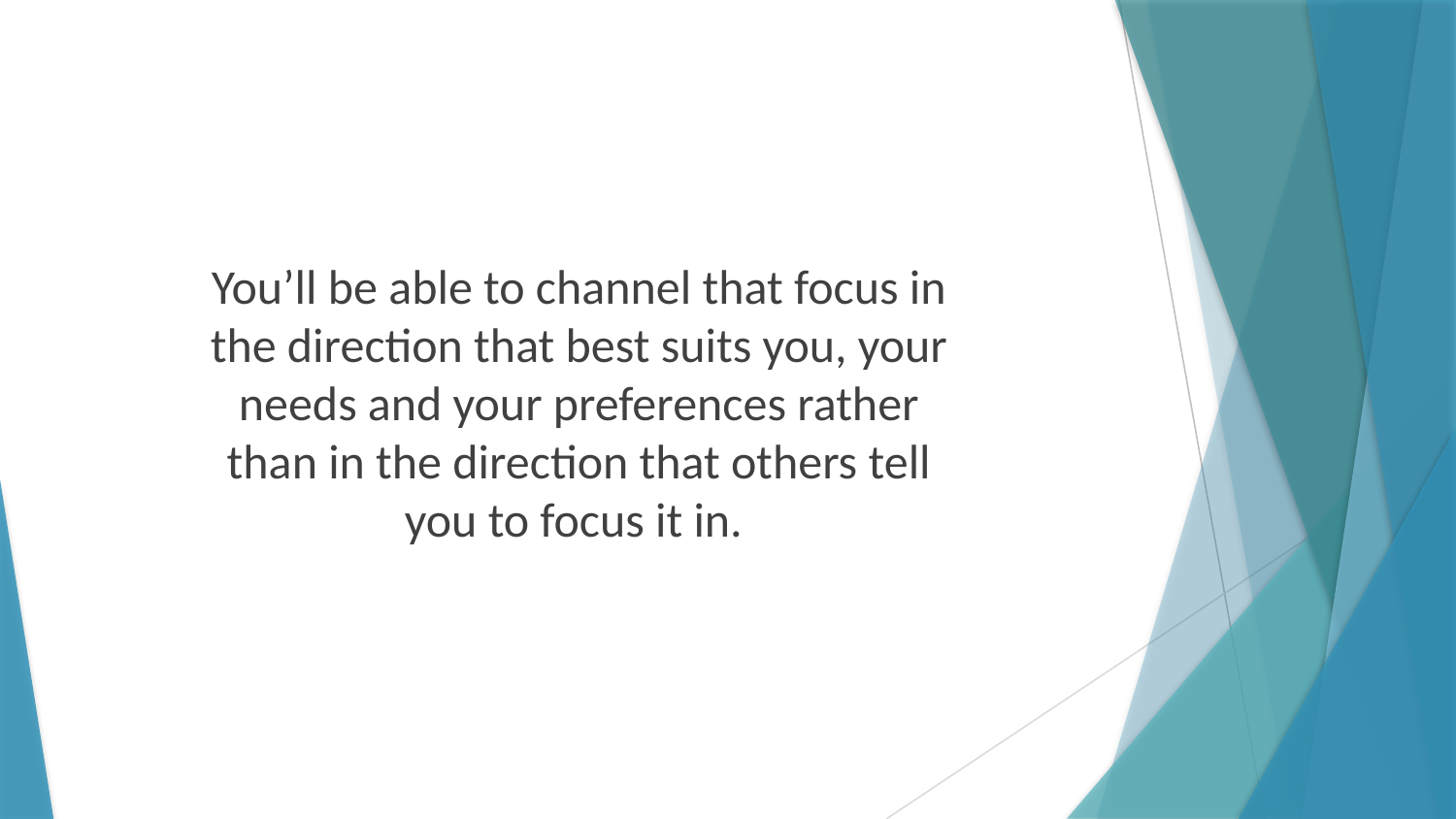

You’ll be able to channel that focus in the direction that best suits you, your needs and your preferences rather than in the direction that others tell you to focus it in.